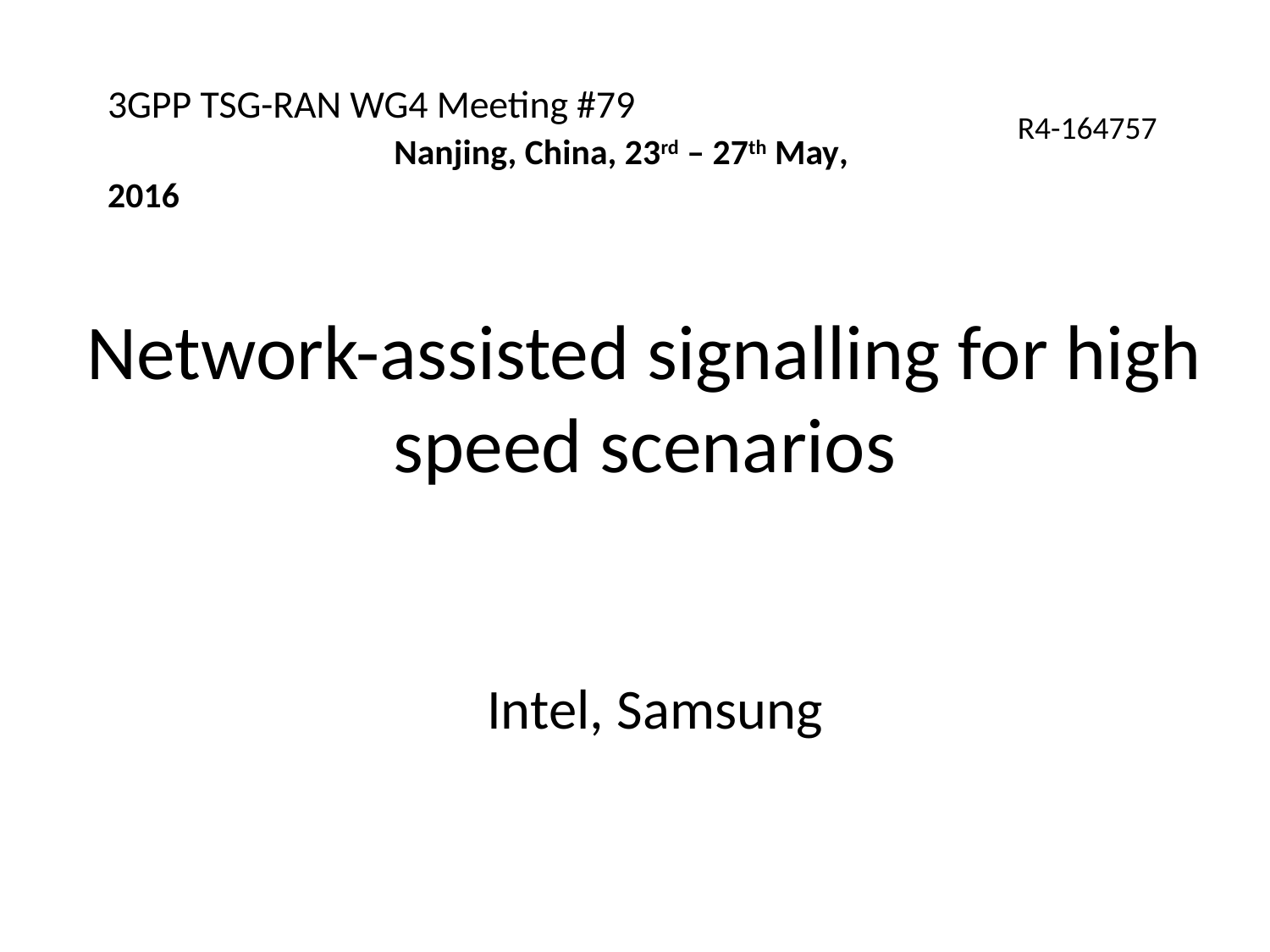

# 3GPP TSG-RAN WG4 Meeting #79	                                               Nanjing, China, 23rd – 27th May, 2016
R4-164757
Network-assisted signalling for high speed scenarios
Intel, Samsung